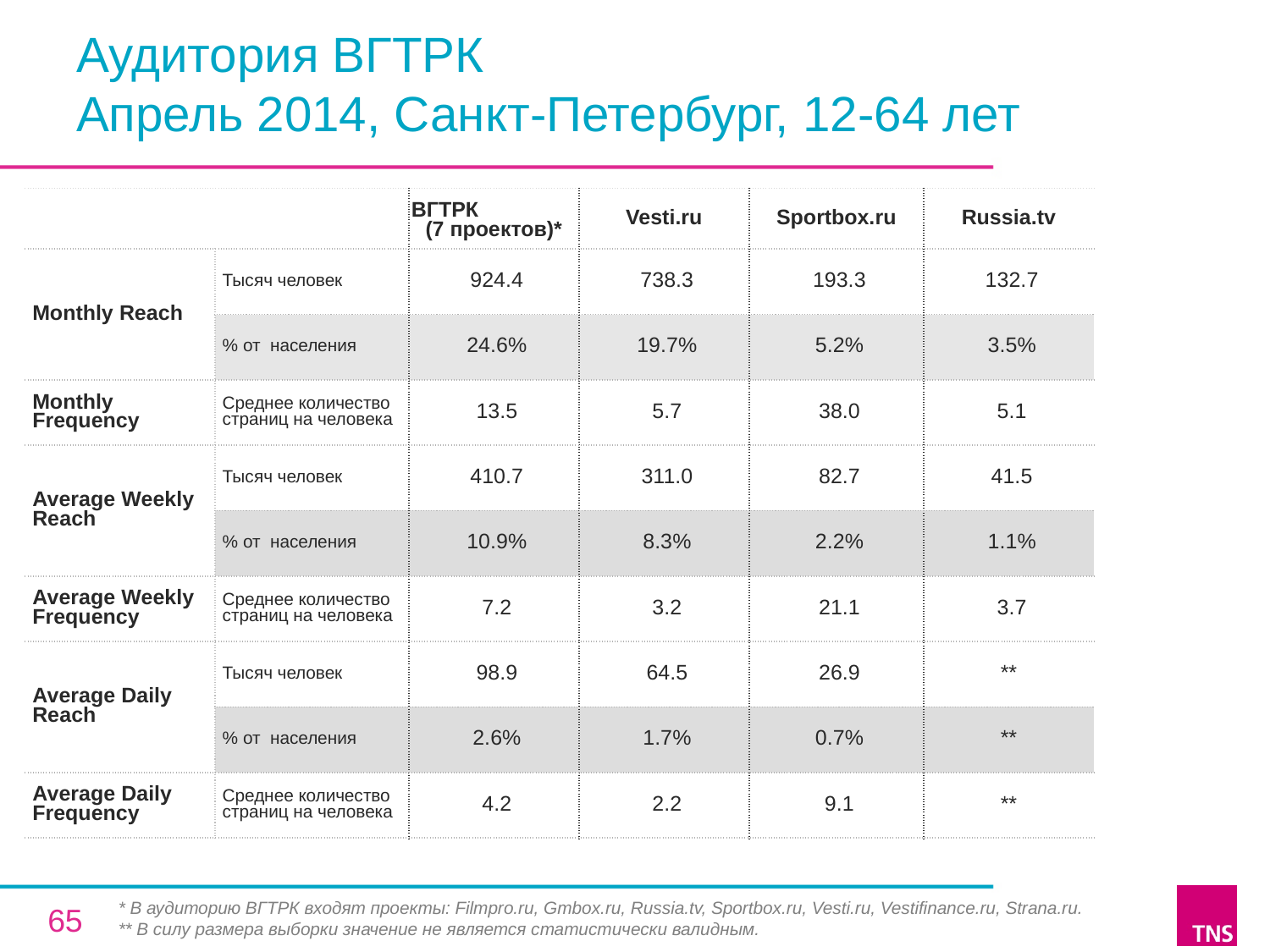

# Аудитория ВГТРК Апрель 2014, Санкт-Петербург, 12-64 лет
|  |  | ВГТРК (7 проектов)\* | Vesti.ru | Sportbox.ru | Russia.tv |
| --- | --- | --- | --- | --- | --- |
| Monthly Reach | Тысяч человек | 924.4 | 738.3 | 193.3 | 132.7 |
|  | % от населения | 24.6% | 19.7% | 5.2% | 3.5% |
| Monthly Frequency | Среднее количество страниц на человека | 13.5 | 5.7 | 38.0 | 5.1 |
| Average Weekly Reach | Тысяч человек | 410.7 | 311.0 | 82.7 | 41.5 |
|  | % от населения | 10.9% | 8.3% | 2.2% | 1.1% |
| Average Weekly Frequency | Среднее количество страниц на человека | 7.2 | 3.2 | 21.1 | 3.7 |
| Average Daily Reach | Тысяч человек | 98.9 | 64.5 | 26.9 | \*\* |
|  | % от населения | 2.6% | 1.7% | 0.7% | \*\* |
| Average Daily Frequency | Среднее количество страниц на человека | 4.2 | 2.2 | 9.1 | \*\* |
* В аудиторию ВГТРК входят проекты: Filmpro.ru, Gmbox.ru, Russia.tv, Sportbox.ru, Vesti.ru, Vestifinance.ru, Strana.ru.
** В силу размера выборки значение не является статистически валидным.
65